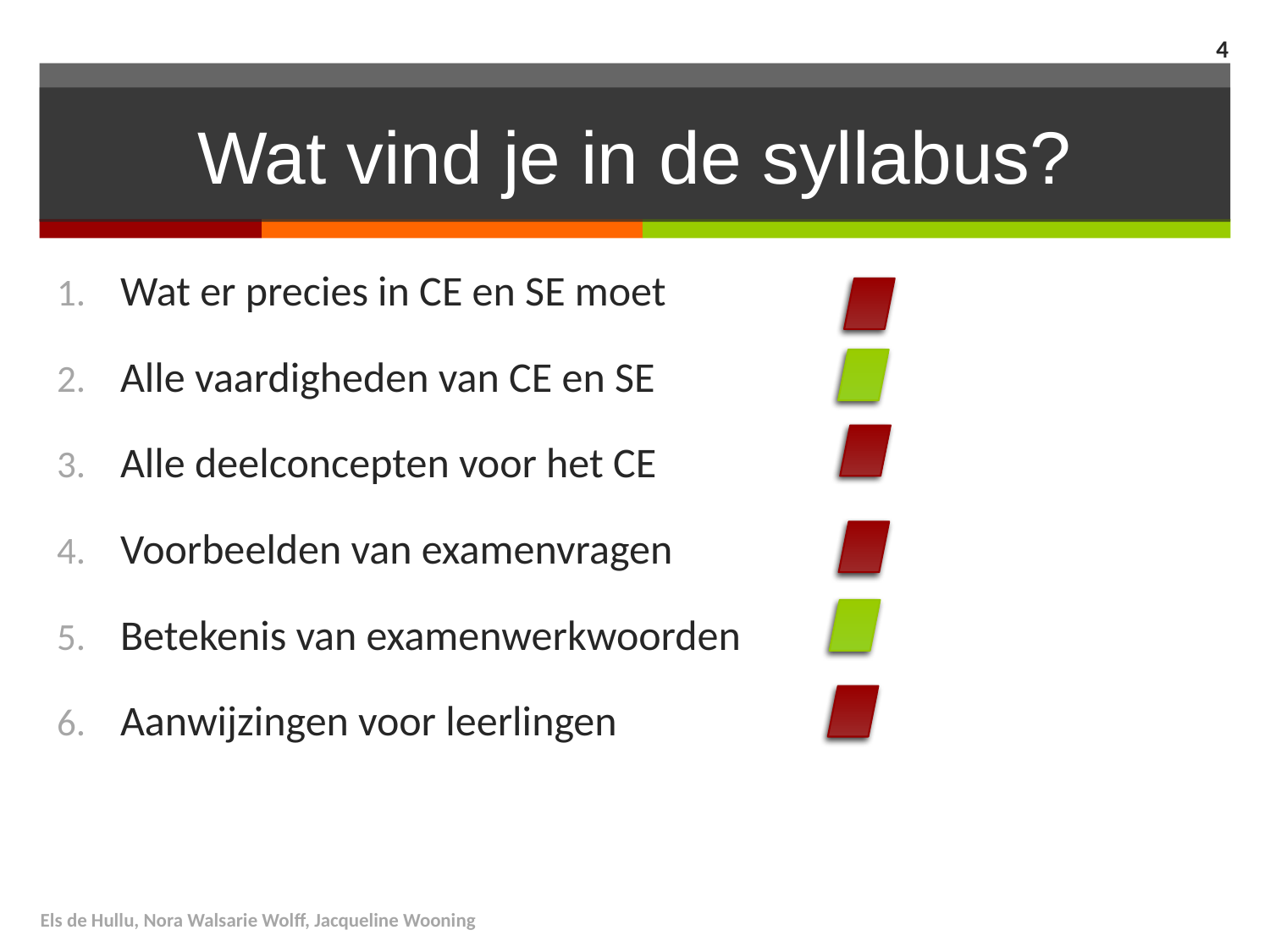

4
# Wat vind je in de syllabus?
Wat er precies in CE en SE moet
Alle vaardigheden van CE en SE
Alle deelconcepten voor het CE
Voorbeelden van examenvragen
Betekenis van examenwerkwoorden
Aanwijzingen voor leerlingen

Els de Hullu, Nora Walsarie Wolff, Jacqueline Wooning